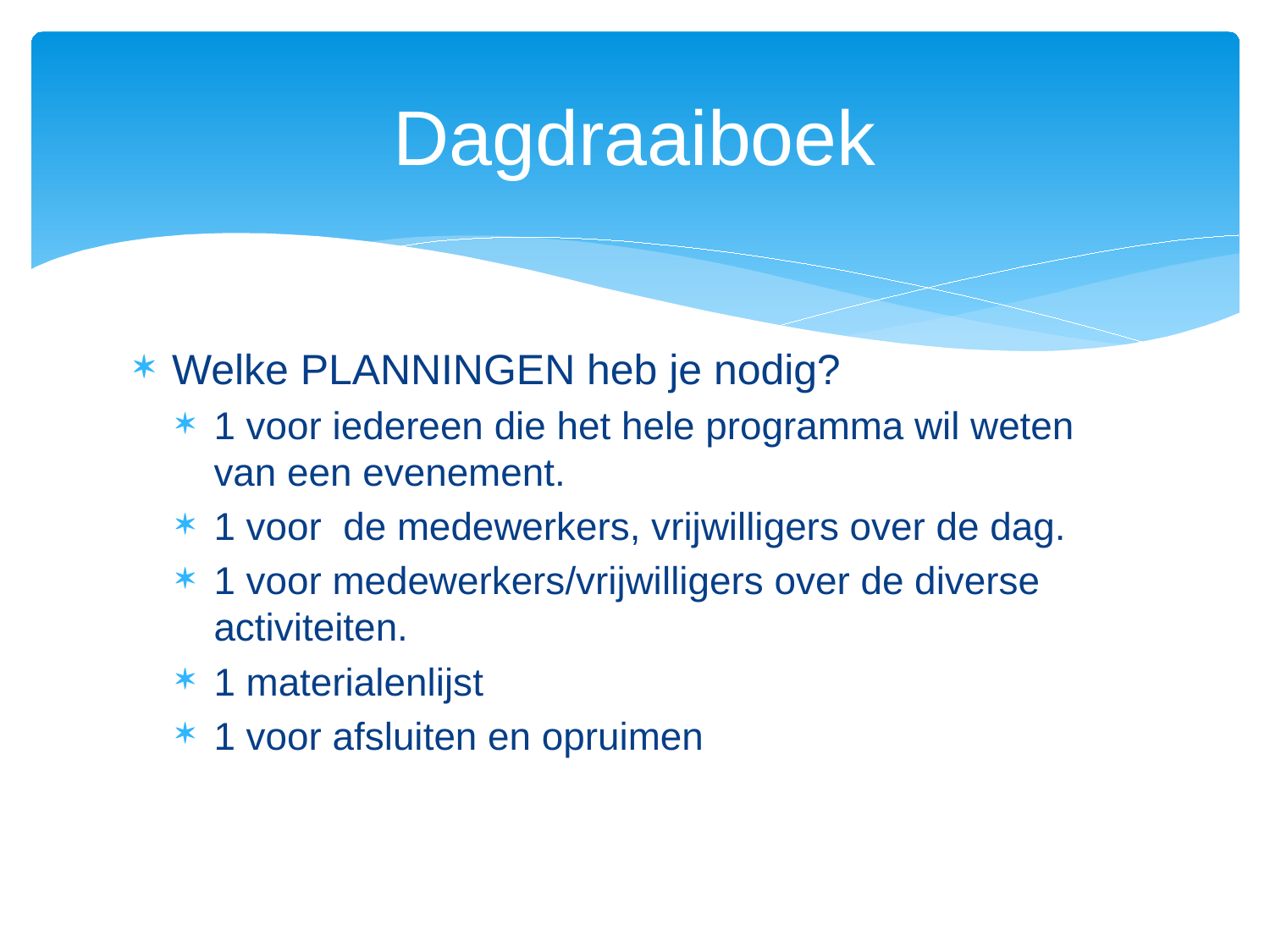

# Dagdraaiboek
Welke PLANNINGEN heb je nodig?
1 voor iedereen die het hele programma wil weten van een evenement.
1 voor  de medewerkers, vrijwilligers over de dag.
1 voor medewerkers/vrijwilligers over de diverse activiteiten.
1 materialenlijst
1 voor afsluiten en opruimen